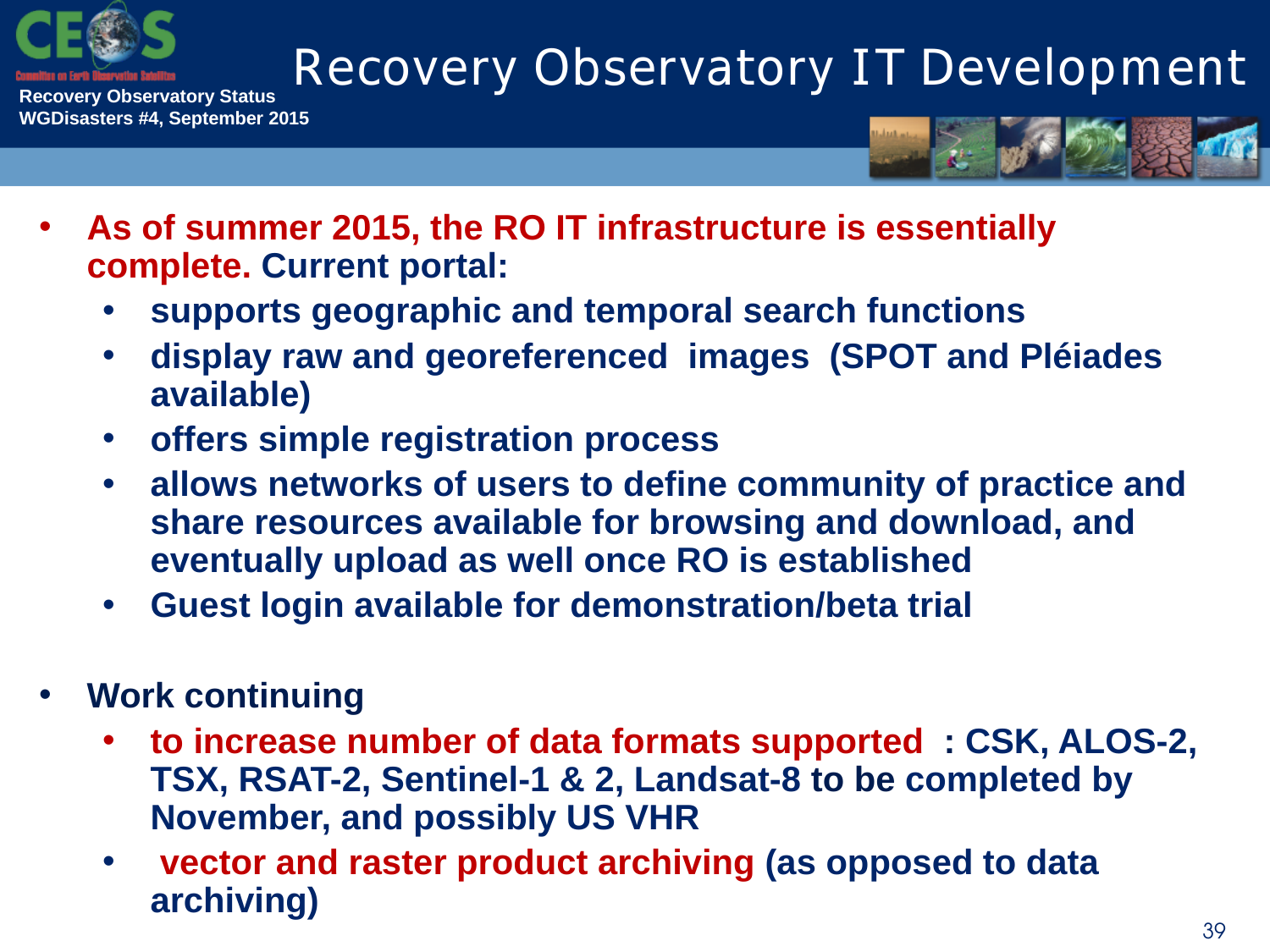

Recovery Observatory IT Development
As of summer 2015, the RO IT infrastructure is essentially complete. Current portal:
supports geographic and temporal search functions
display raw and georeferenced  images  (SPOT and Pléiades available)
offers simple registration process
allows networks of users to define community of practice and share resources available for browsing and download, and eventually upload as well once RO is established
Guest login available for demonstration/beta trial

Work continuing
to increase number of data formats supported  : CSK, ALOS-2, TSX, RSAT-2, Sentinel-1 & 2, Landsat-8 to be completed by November, and possibly US VHR
 vector and raster product archiving (as opposed to data archiving)

39